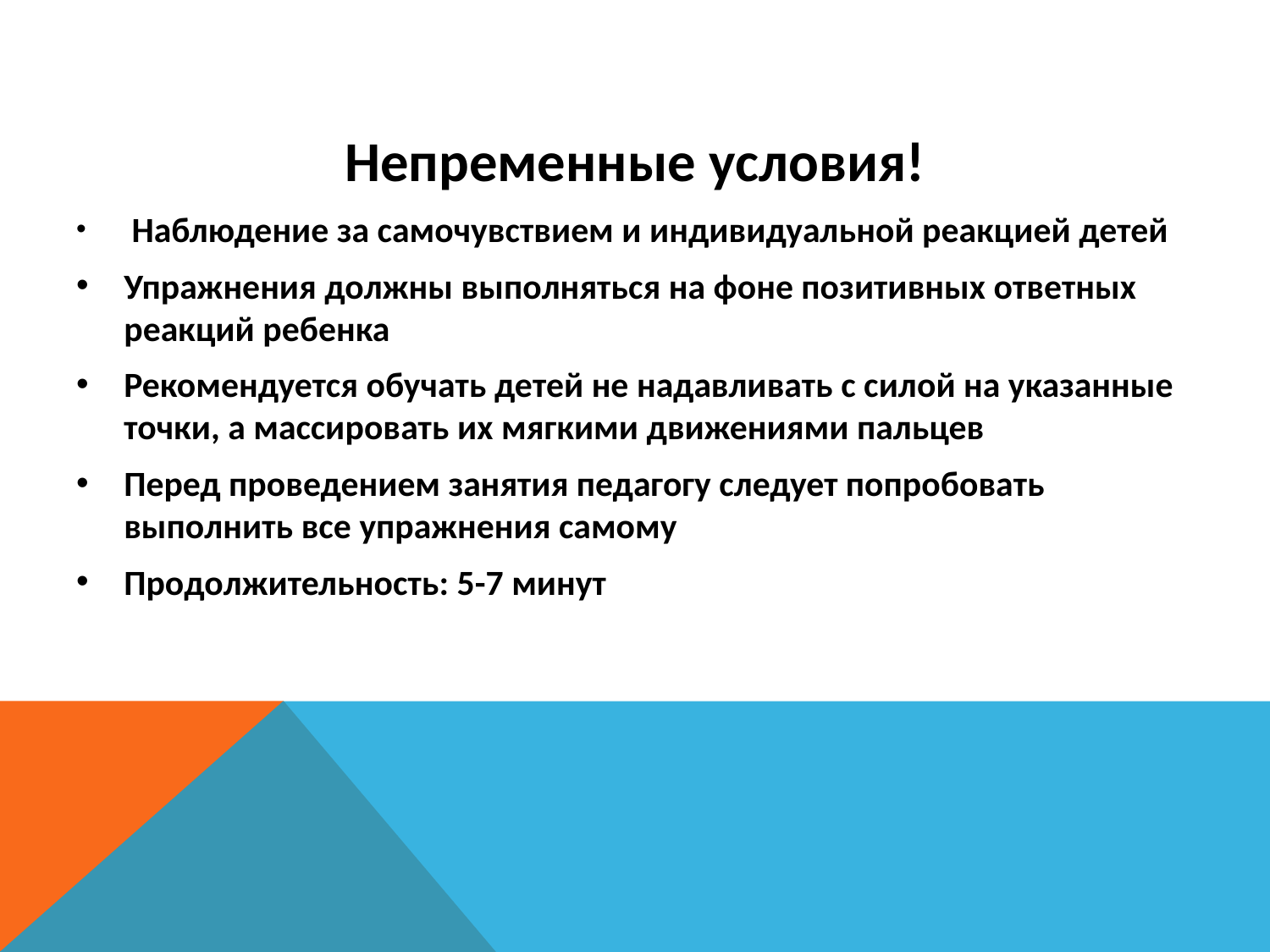

Непременные условия!
 Наблюдение за самочувствием и индивидуальной реакцией детей
Упражнения должны выполняться на фоне позитивных ответных реакций ребенка
Рекомендуется обучать детей не надавливать с силой на указанные точки, а массировать их мягкими движениями пальцев
Перед проведением занятия педагогу следует попробовать выполнить все упражнения самому
Продолжительность: 5-7 минут